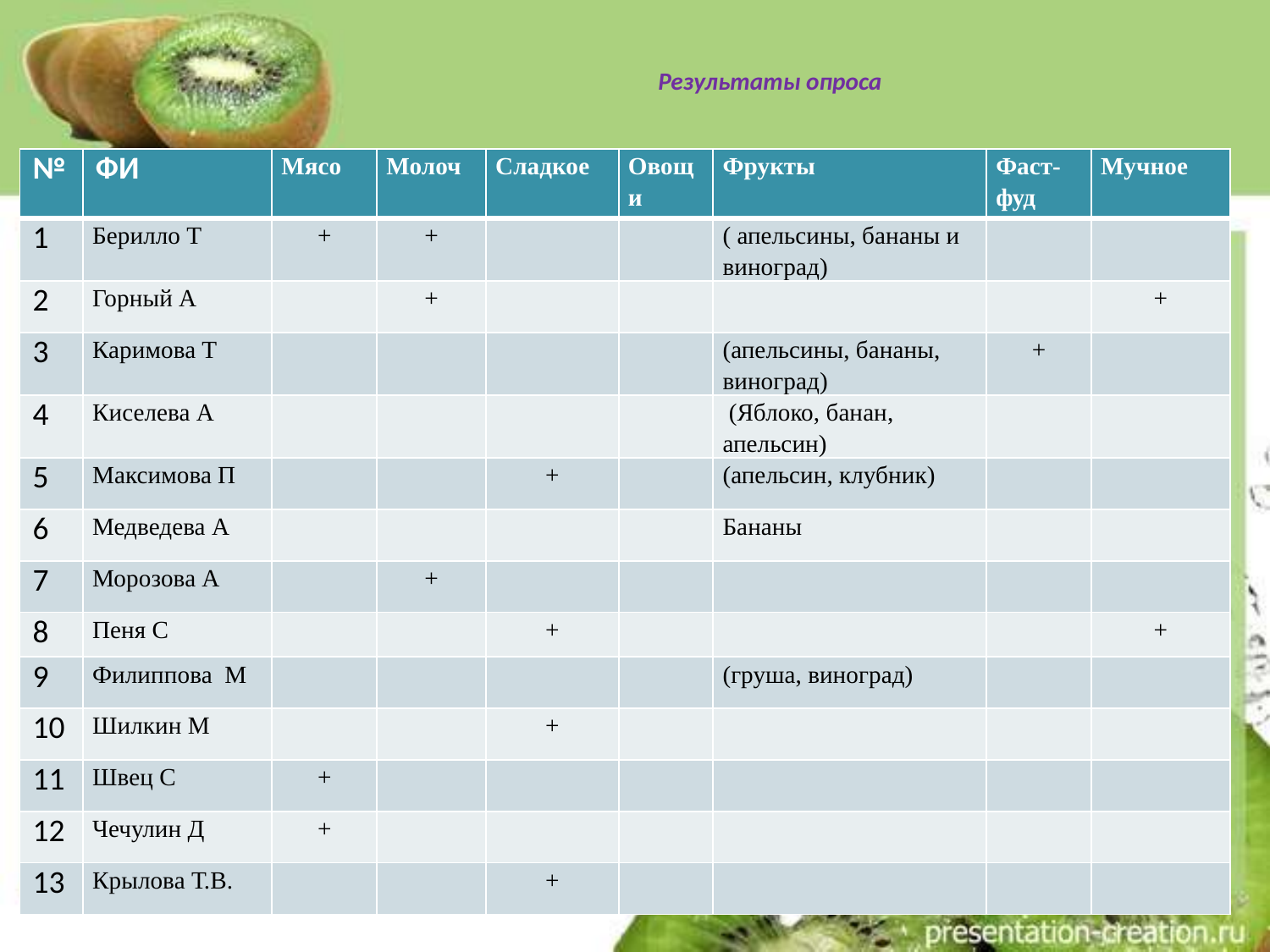

# Результаты опроса
| № | ФИ | Мясо | Молоч | Сладкое | Овощи | Фрукты | Фаст-фуд | Мучное |
| --- | --- | --- | --- | --- | --- | --- | --- | --- |
| 1 | Берилло Т | + | + |  |  | ( апельсины, бананы и виноград) |  |  |
| 2 | Горный А |  | + |  |  |  |  | + |
| 3 | Каримова Т |  |  |  |  | (апельсины, бананы, виноград) | + |  |
| 4 | Киселева А |  |  |  |  | (Яблоко, банан, апельсин) |  |  |
| 5 | Максимова П |  |  | + |  | (апельсин, клубник) |  |  |
| 6 | Медведева А |  |  |  |  | Бананы |  |  |
| 7 | Морозова А |  | + |  |  |  |  |  |
| 8 | Пеня С |  |  | + |  |  |  | + |
| 9 | Филиппова М |  |  |  |  | (груша, виноград) |  |  |
| 10 | Шилкин М |  |  | + |  |  |  |  |
| 11 | Швец С | + |  |  |  |  |  |  |
| 12 | Чечулин Д | + |  |  |  |  |  |  |
| 13 | Крылова Т.В. |  |  | + |  |  |  |  |